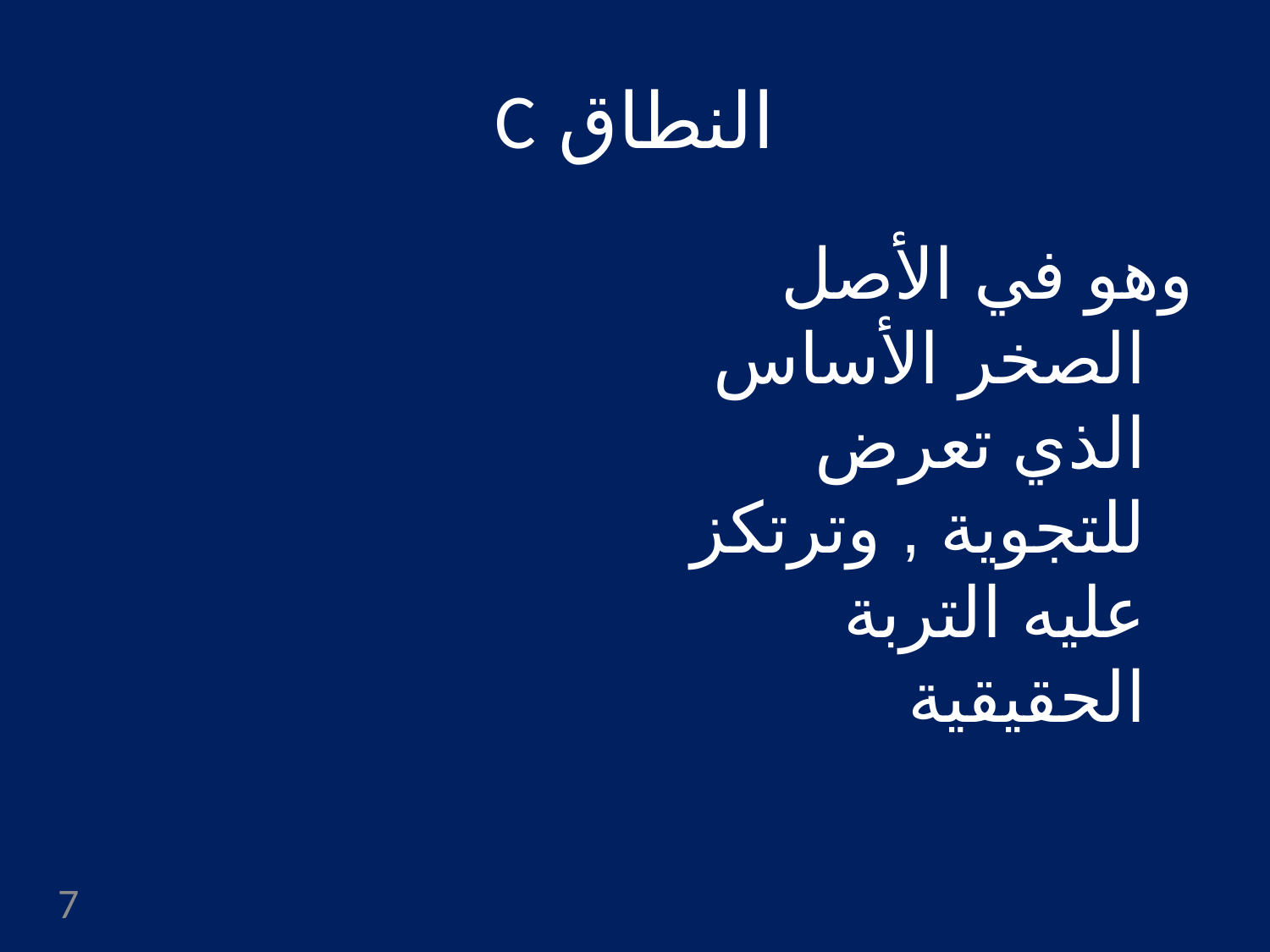

# النطاق C

وهو في الأصل الصخر الأساس الذي تعرض للتجوية , وترتكز عليه التربة الحقيقية
7